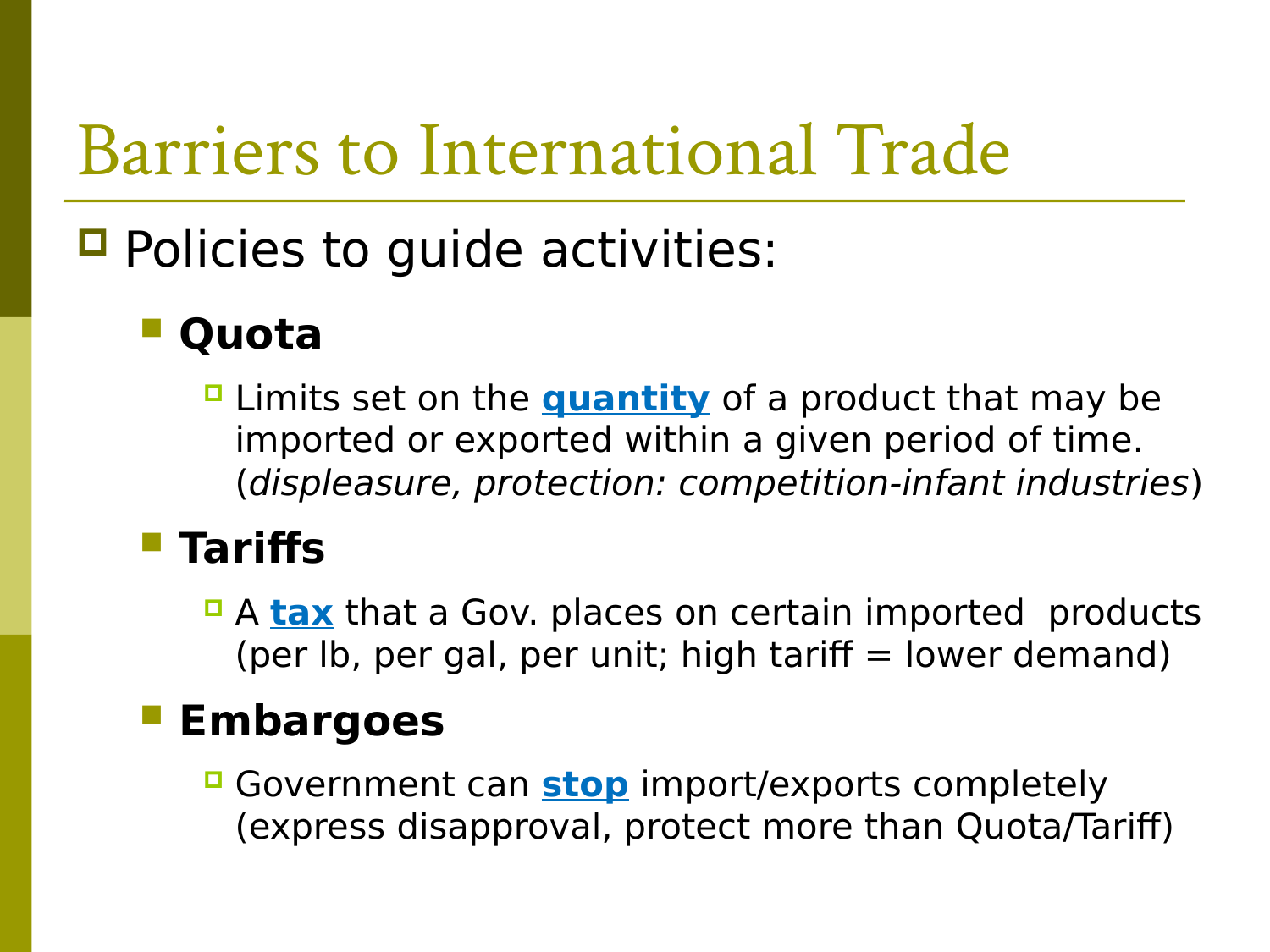

# Barriers to International Trade
Policies to guide activities:
Quota
Limits set on the quantity of a product that may be imported or exported within a given period of time.
(displeasure, protection: competition-infant industries)
Tariffs
A tax that a Gov. places on certain imported  products
(per lb, per gal, per unit; high tariff = lower demand)
Embargoes
Government can stop import/exports completely
(express disapproval, protect more than Quota/Tariff)